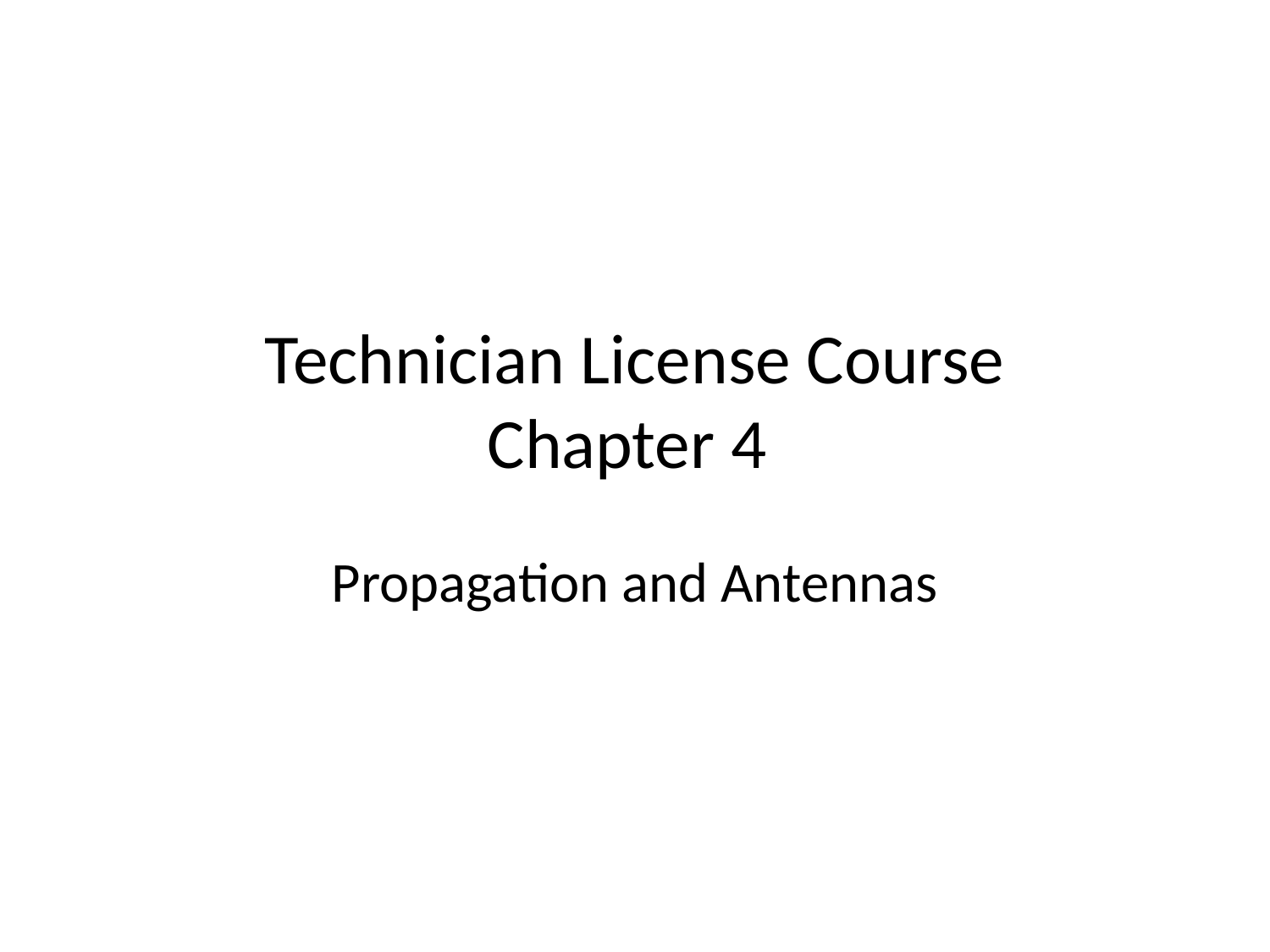

Technician License Course
Chapter 4
Propagation and Antennas